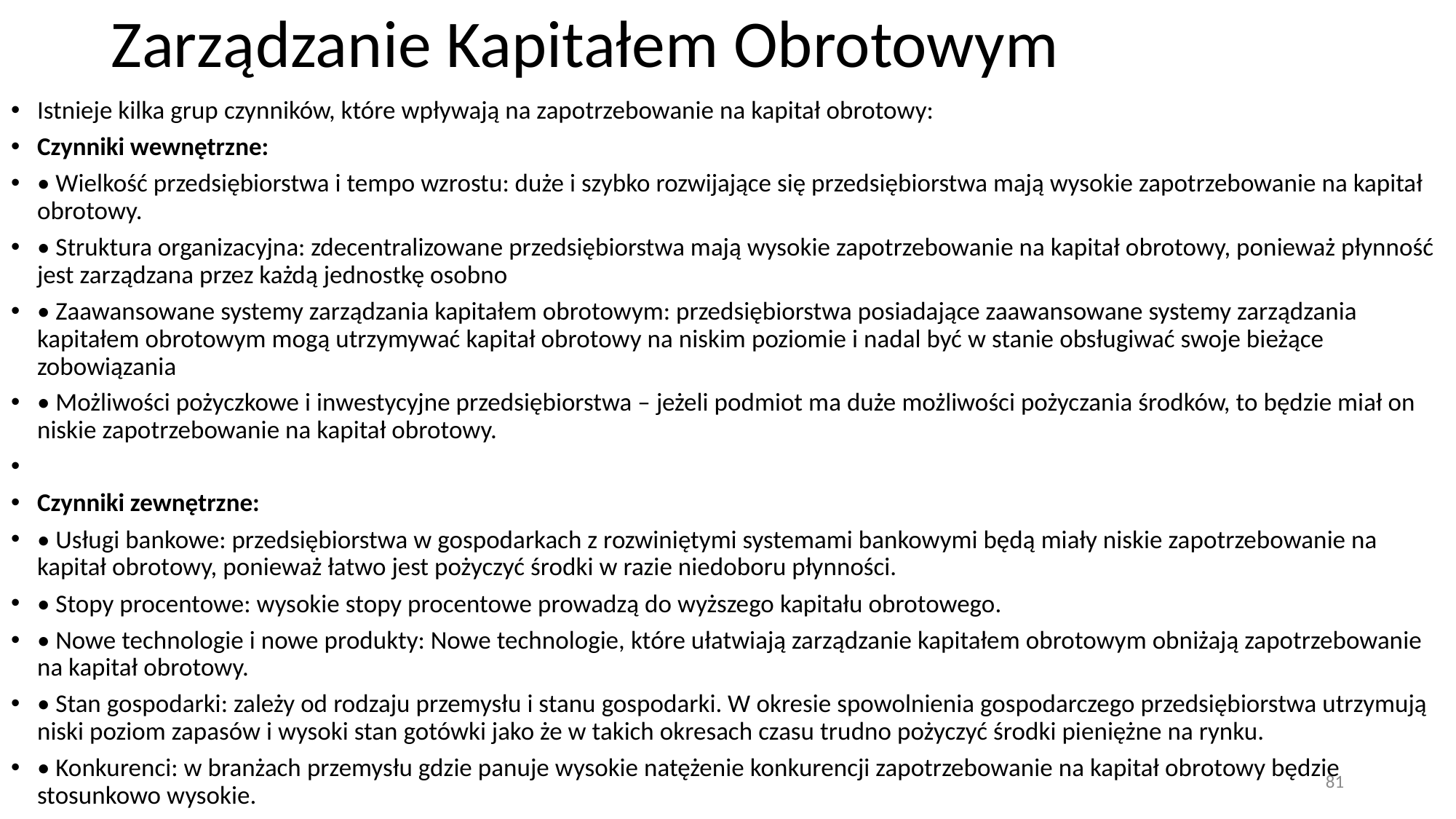

# Zarządzanie Kapitałem Obrotowym
Istnieje kilka grup czynników, które wpływają na zapotrzebowanie na kapitał obrotowy:
Czynniki wewnętrzne:
• Wielkość przedsiębiorstwa i tempo wzrostu: duże i szybko rozwijające się przedsiębiorstwa mają wysokie zapotrzebowanie na kapitał obrotowy.
• Struktura organizacyjna: zdecentralizowane przedsiębiorstwa mają wysokie zapotrzebowanie na kapitał obrotowy, ponieważ płynność jest zarządzana przez każdą jednostkę osobno
• Zaawansowane systemy zarządzania kapitałem obrotowym: przedsiębiorstwa posiadające zaawansowane systemy zarządzania kapitałem obrotowym mogą utrzymywać kapitał obrotowy na niskim poziomie i nadal być w stanie obsługiwać swoje bieżące zobowiązania
• Możliwości pożyczkowe i inwestycyjne przedsiębiorstwa – jeżeli podmiot ma duże możliwości pożyczania środków, to będzie miał on niskie zapotrzebowanie na kapitał obrotowy.

Czynniki zewnętrzne:
• Usługi bankowe: przedsiębiorstwa w gospodarkach z rozwiniętymi systemami bankowymi będą miały niskie zapotrzebowanie na kapitał obrotowy, ponieważ łatwo jest pożyczyć środki w razie niedoboru płynności.
• Stopy procentowe: wysokie stopy procentowe prowadzą do wyższego kapitału obrotowego.
• Nowe technologie i nowe produkty: Nowe technologie, które ułatwiają zarządzanie kapitałem obrotowym obniżają zapotrzebowanie na kapitał obrotowy.
• Stan gospodarki: zależy od rodzaju przemysłu i stanu gospodarki. W okresie spowolnienia gospodarczego przedsiębiorstwa utrzymują niski poziom zapasów i wysoki stan gotówki jako że w takich okresach czasu trudno pożyczyć środki pieniężne na rynku.
• Konkurenci: w branżach przemysłu gdzie panuje wysokie natężenie konkurencji zapotrzebowanie na kapitał obrotowy będzie stosunkowo wysokie.

81